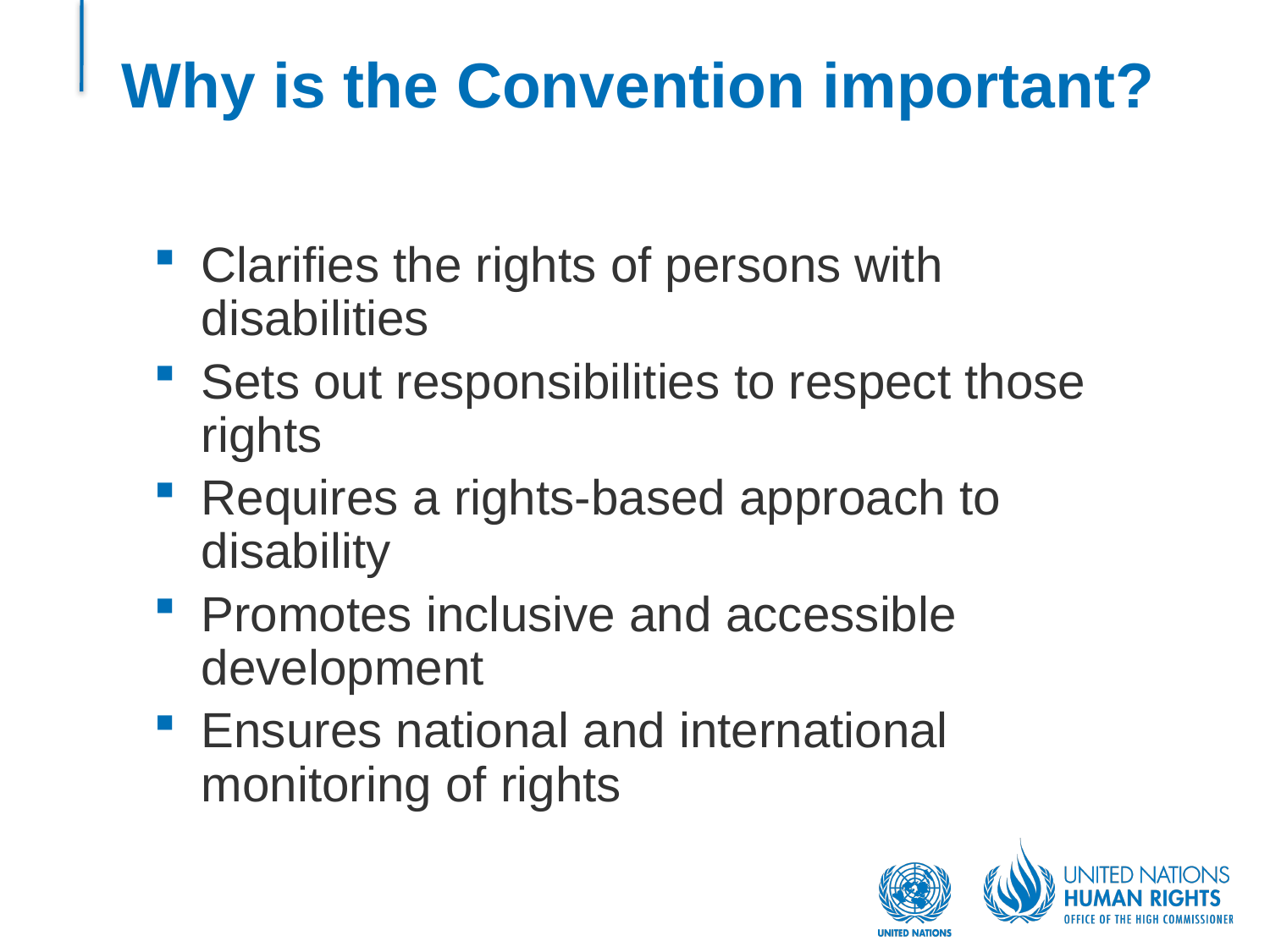

# Why is the Convention important?
Clarifies the rights of persons with disabilities
Sets out responsibilities to respect those rights
Requires a rights-based approach to disability
Promotes inclusive and accessible development
Ensures national and international monitoring of rights